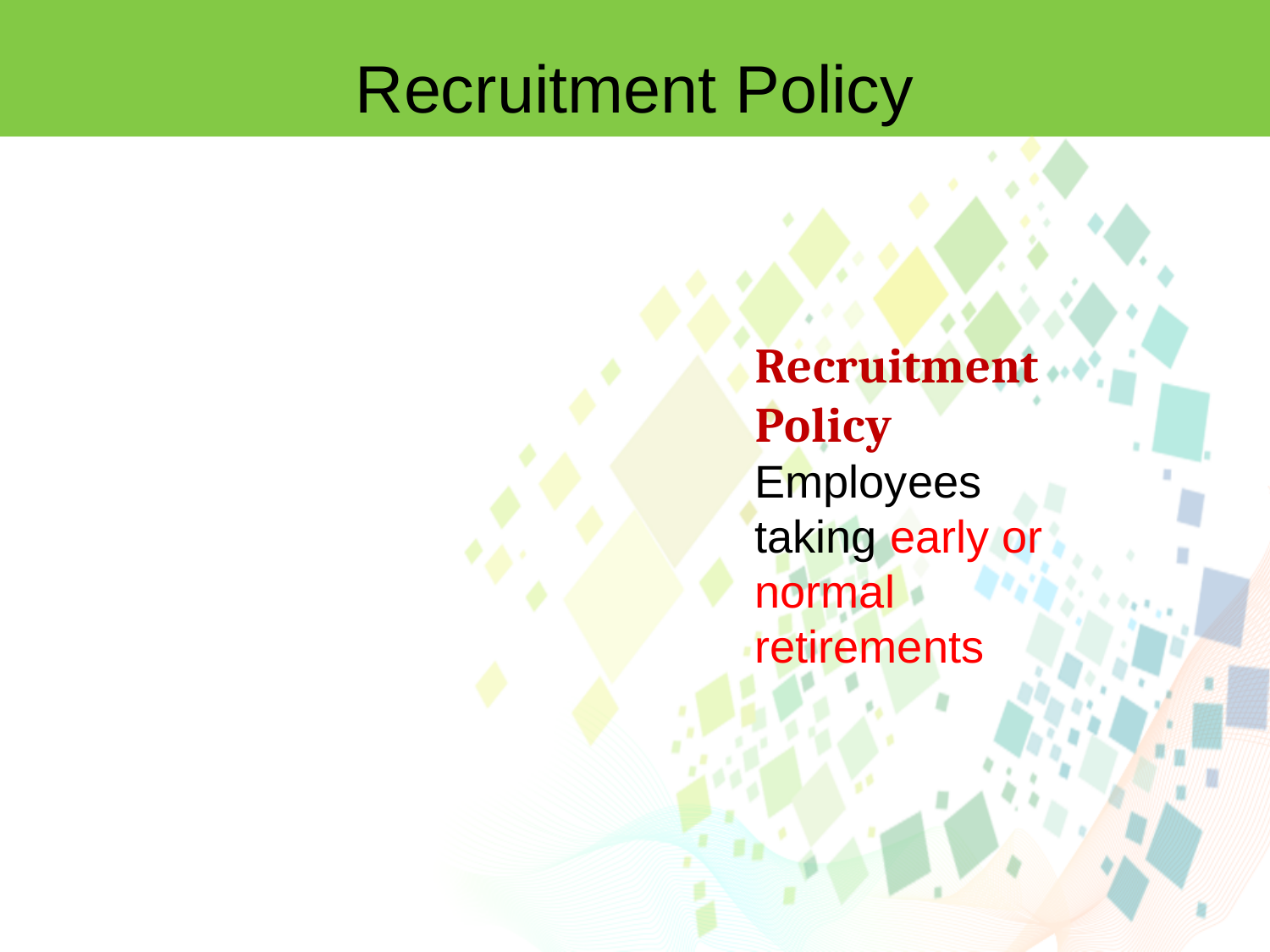

Recruitment Policy

Recruitment Policy
Employees taking early or normal retirements